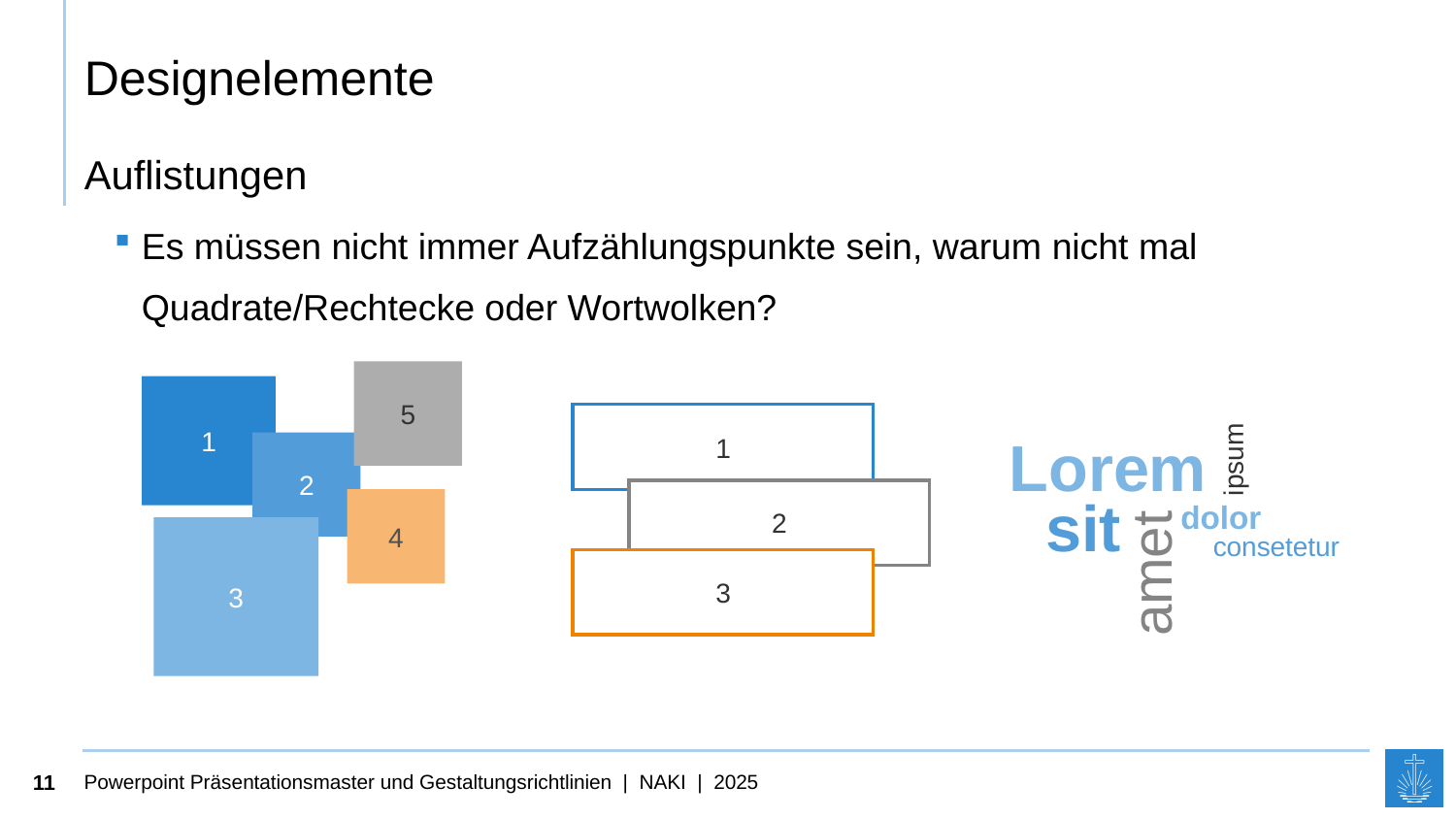

# Designelemente
Auflistungen
Es müssen nicht immer Aufzählungspunkte sein, warum nicht mal Quadrate/Rechtecke oder Wortwolken?

5
1
2
4
3
ipsum
Lorem
sit
dolor
amet
consetetur
1
2
3